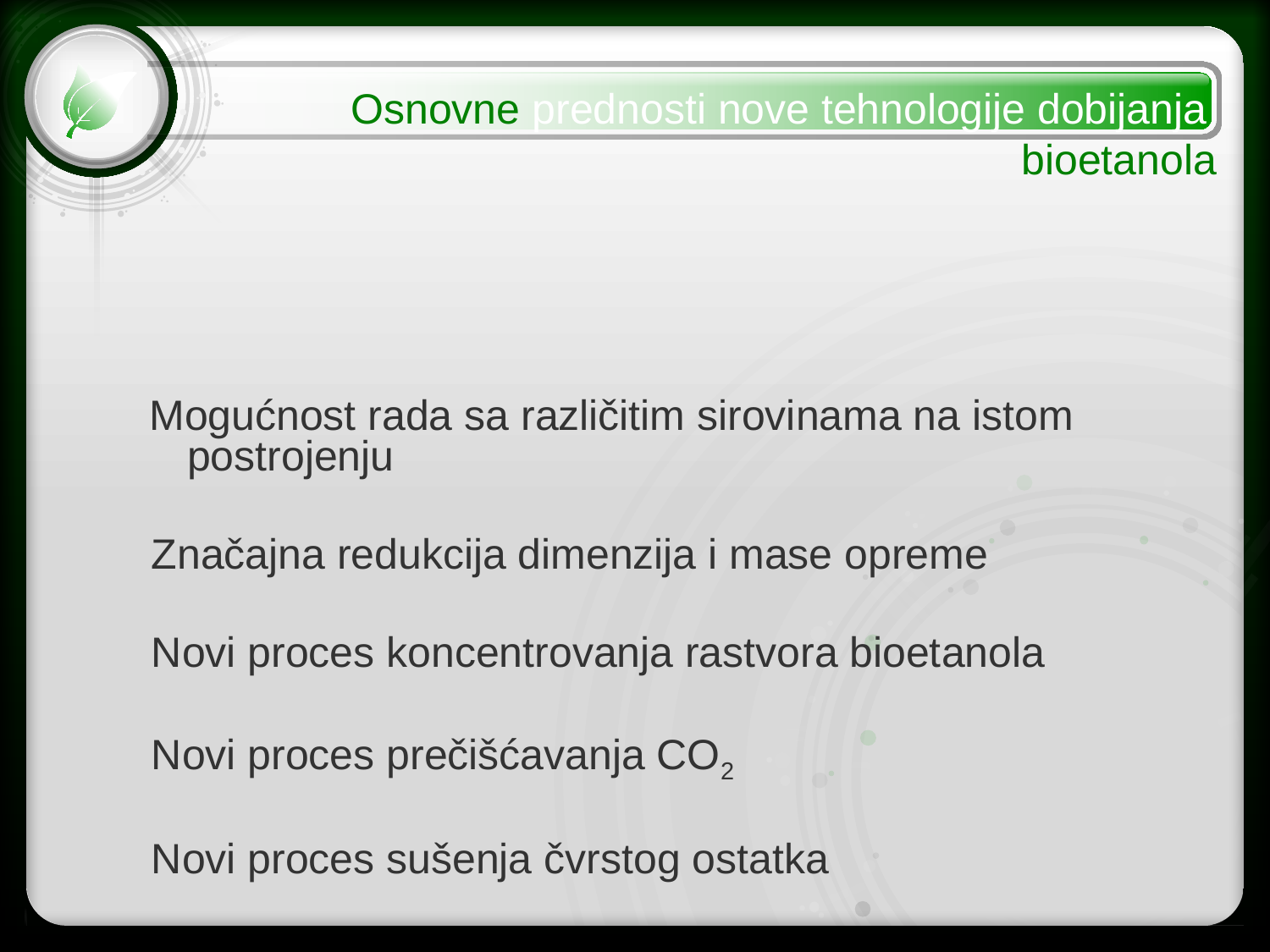

Osnovne prednosti nove tehnologije dobijanja 					   bioetanola
 Mogućnost rada sa različitim sirovinama na istom postrojenju

 Značajna redukcija dimenzija i mase opreme

 Novi proces koncentrovanja rastvora bioetanola

 Novi proces prečišćavanja CO2

 Novi proces sušenja čvrstog ostatka